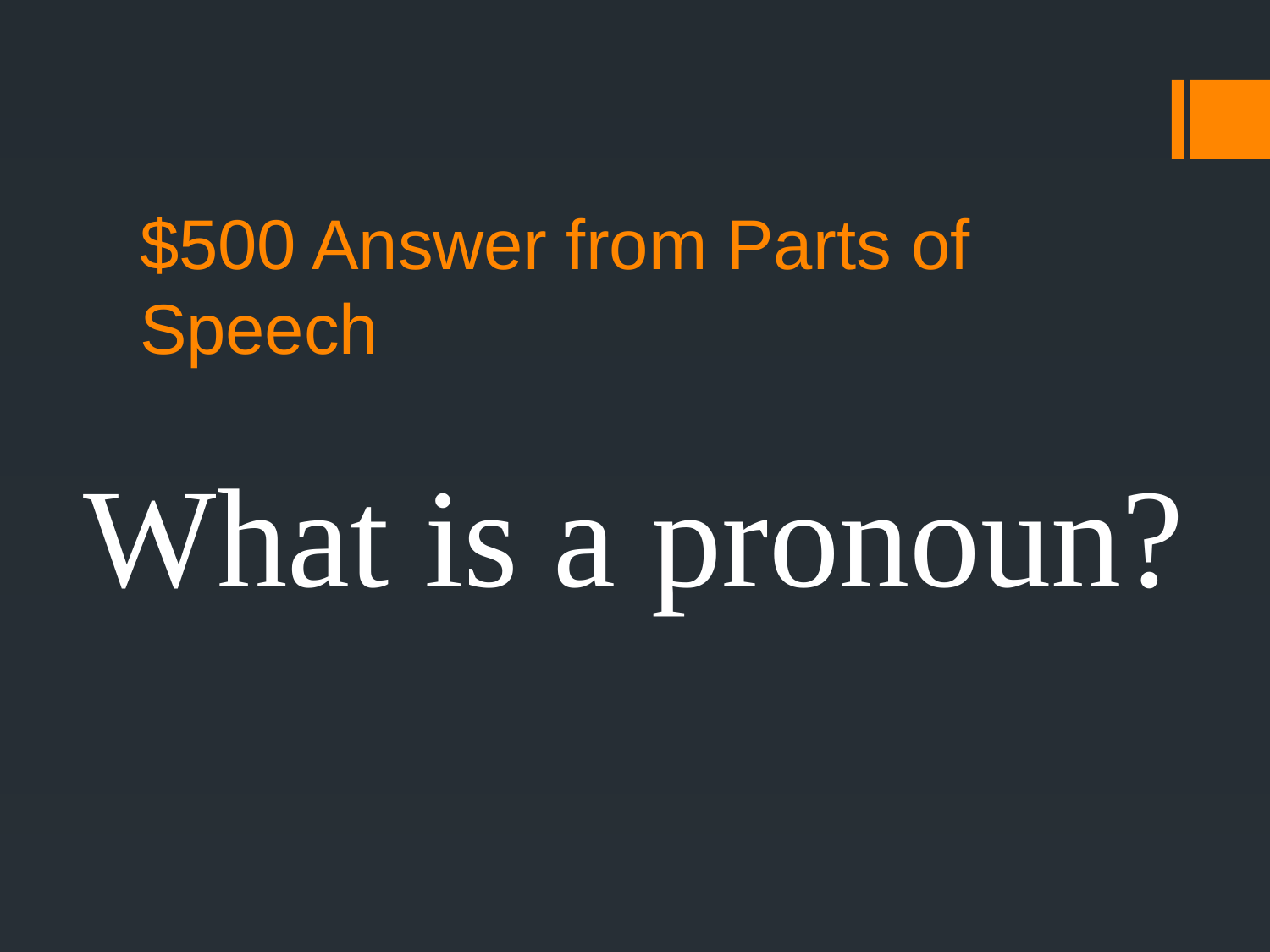

# $500 Answer from Parts of Speech
What is a pronoun?